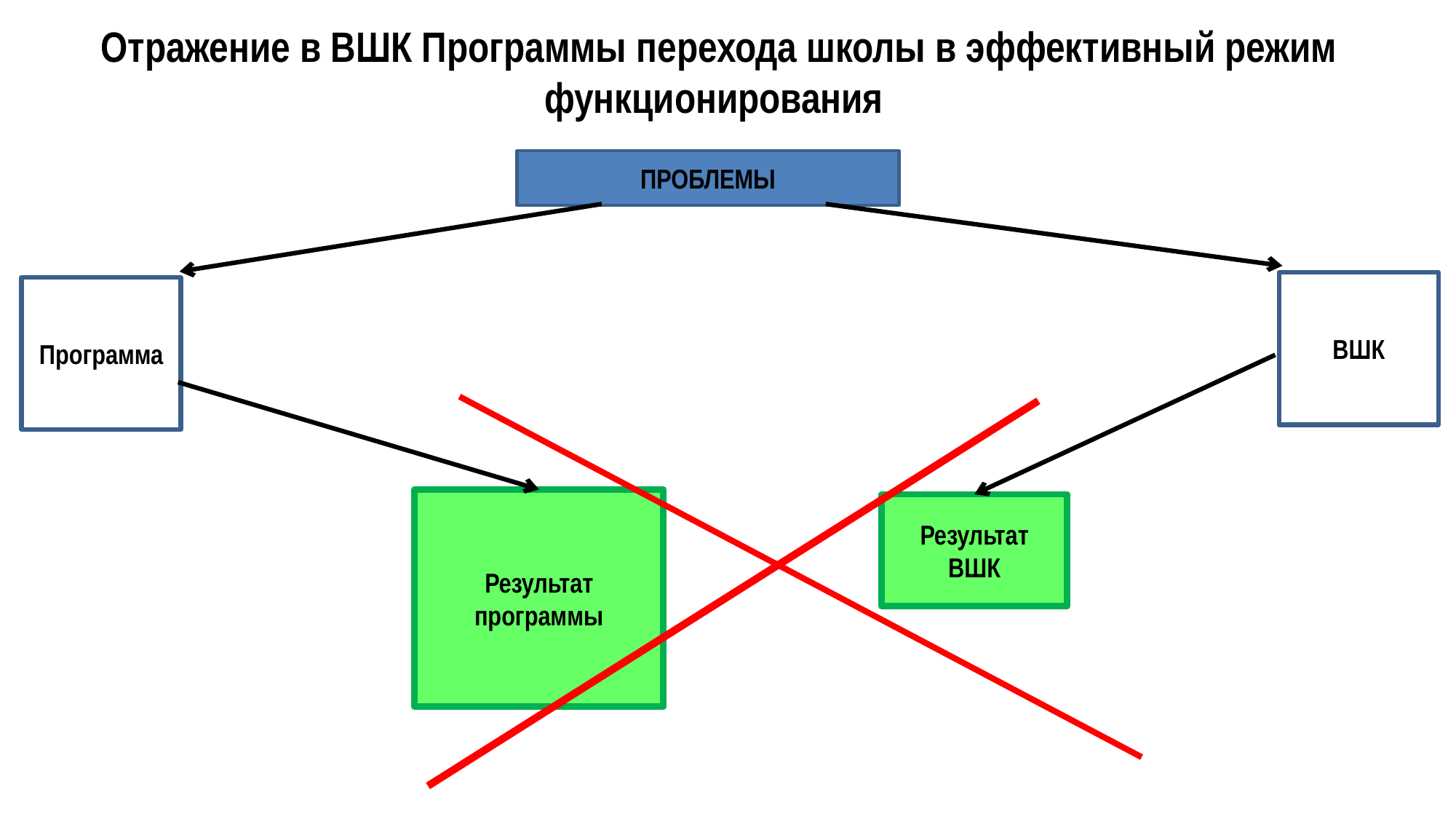

# Отражение в ВШК Программы перехода школы в эффективный режим функционирования
ПРОБЛЕМЫ
ВШК
Программа
Результат
программы
Результат
ВШК